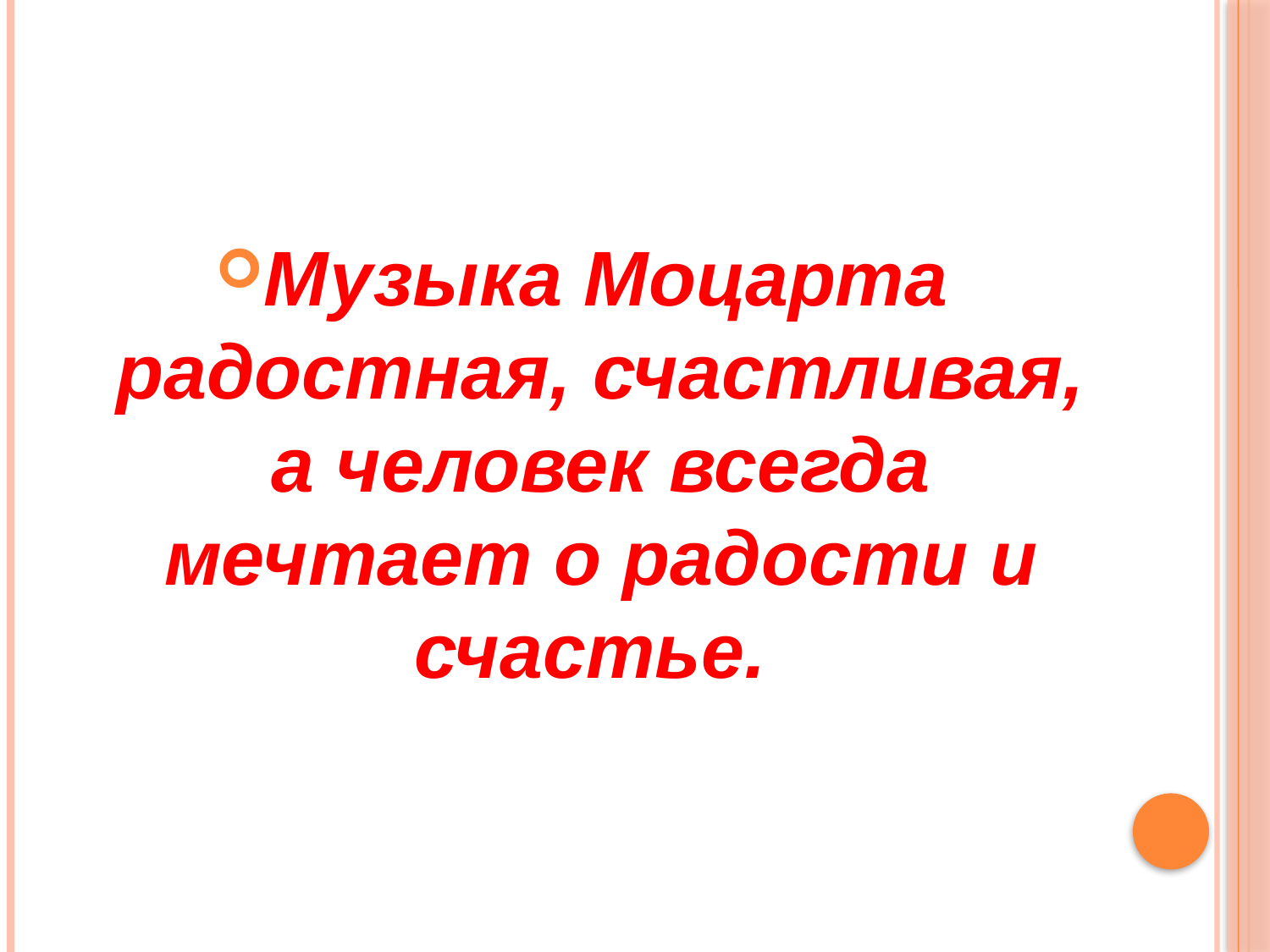

#
Музыка Моцарта радостная, счастливая, а человек всегда мечтает о радости и счастье.